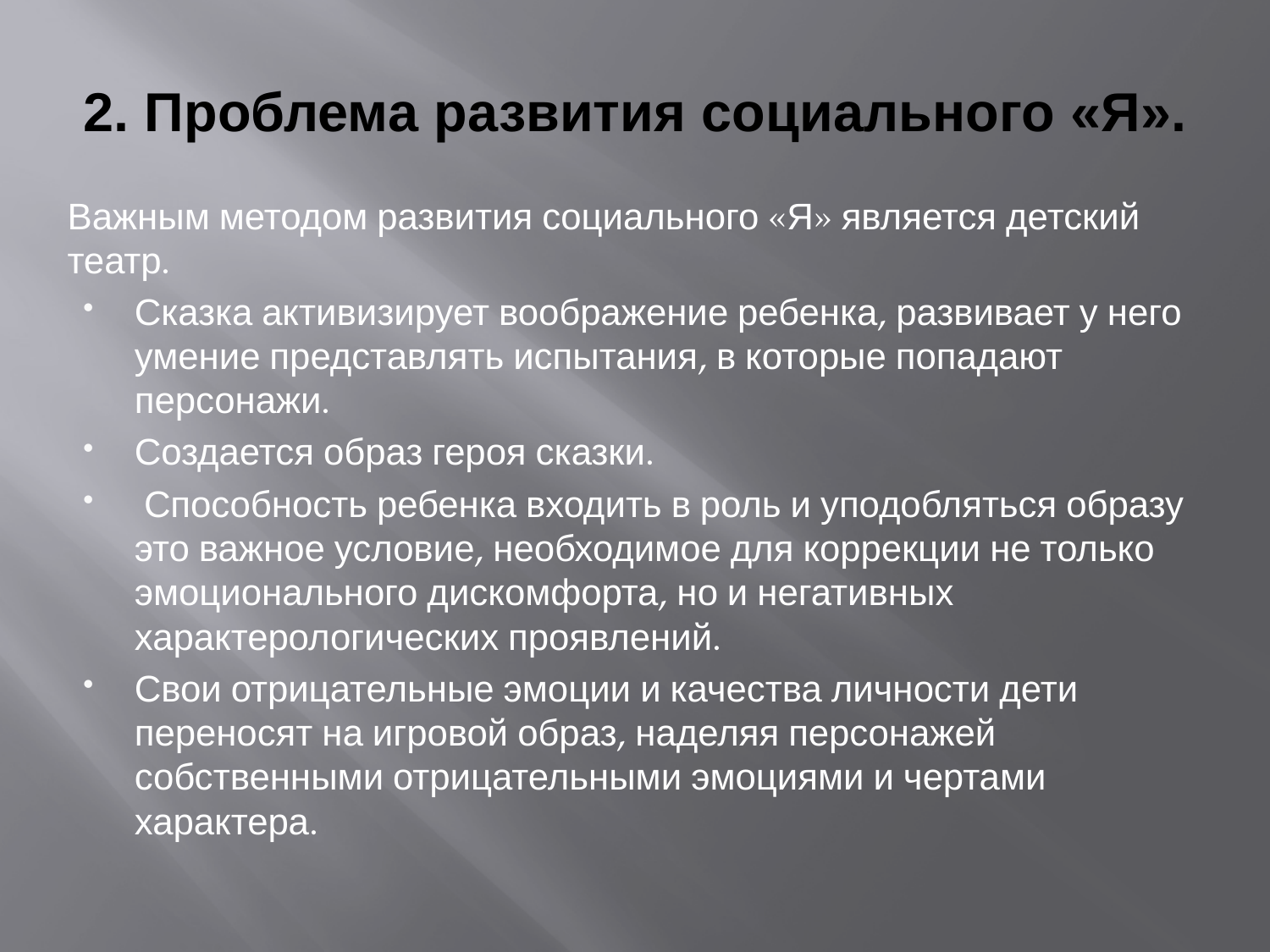

# 2. Проблема развития социального «Я».
Важным методом развития социального «Я» является детский театр.
Сказка активизирует воображение ребенка, развивает у него умение представлять испытания, в которые попадают персонажи.
Создается образ героя сказки.
 Способность ребенка входить в роль и уподобляться образу это важное условие, необходимое для коррекции не только эмоционального дискомфорта, но и негативных характерологических проявлений.
Свои отрицательные эмоции и качества личности дети переносят на игровой образ, наделяя персонажей собственными отрицательными эмоциями и чертами характера.